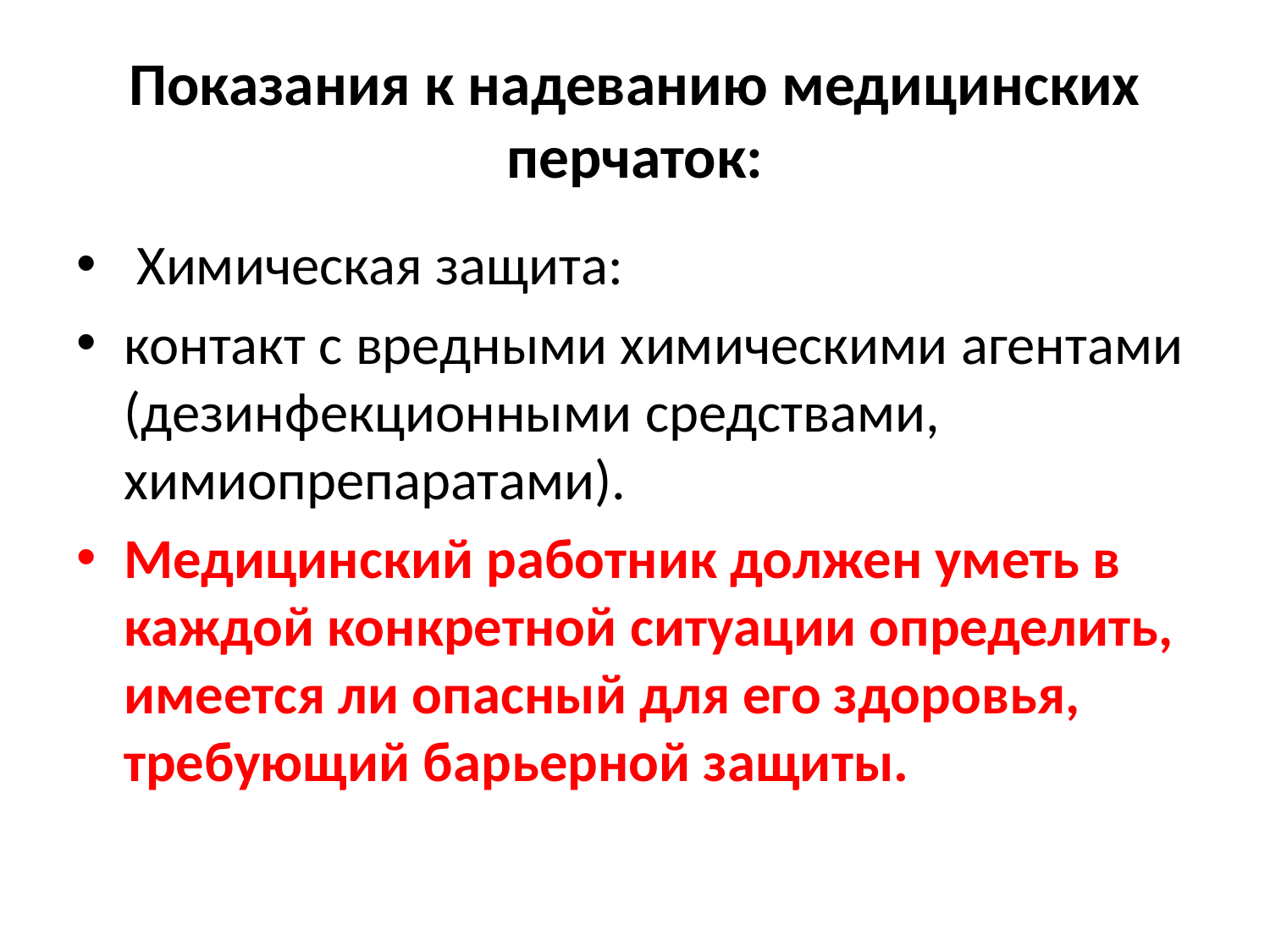

# Показания к надеванию медицинских перчаток:
 Химическая защита:
контакт с вредными химическими агентами (дезинфекционными средствами, химиопрепаратами).
Медицинский работник должен уметь в каждой конкретной ситуации определить, имеется ли опасный для его здоровья, требующий барьерной защиты.